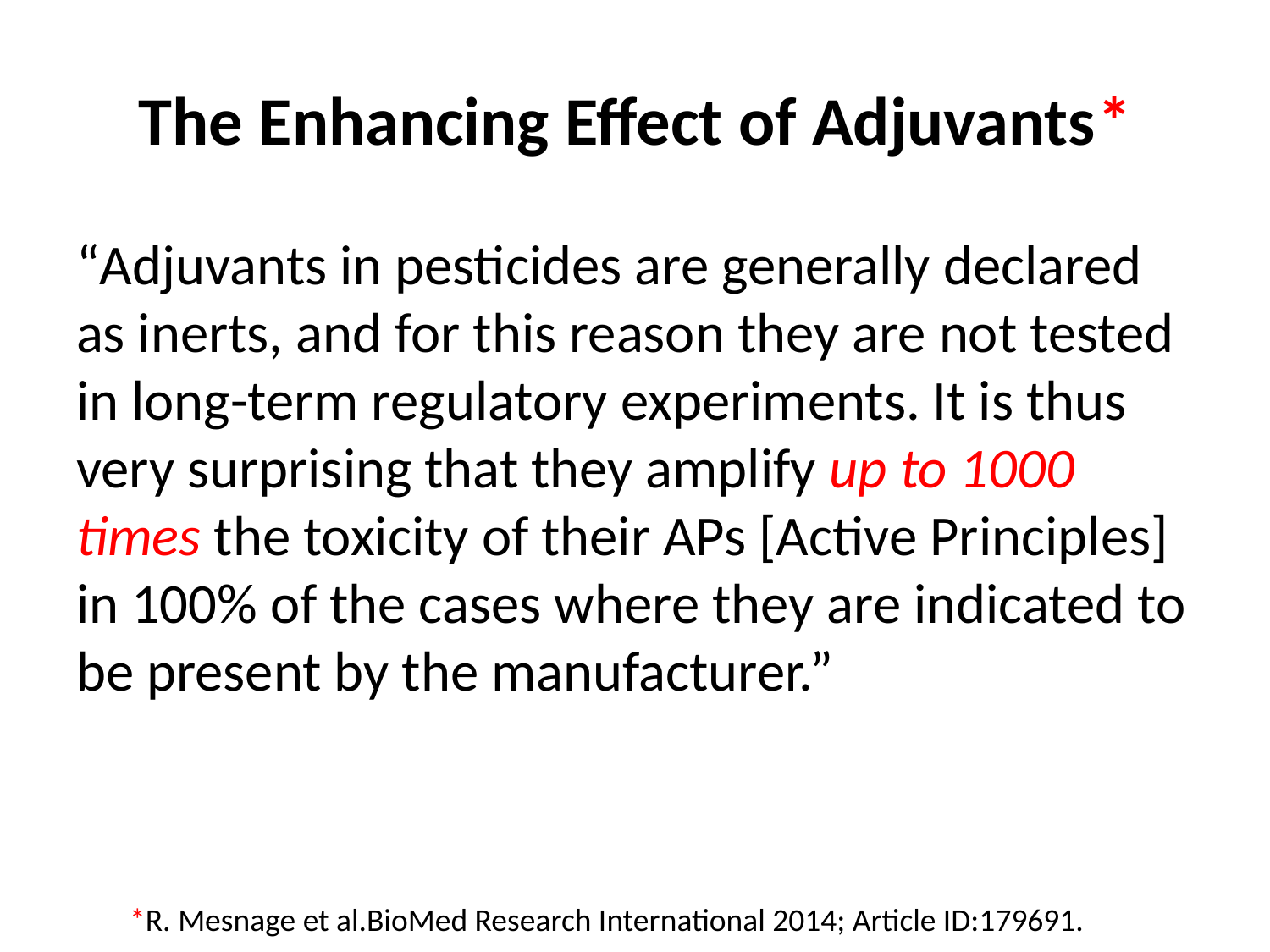

# The Enhancing Effect of Adjuvants*
“Adjuvants in pesticides are generally declared as inerts, and for this reason they are not tested in long-term regulatory experiments. It is thus very surprising that they amplify up to 1000 times the toxicity of their APs [Active Principles] in 100% of the cases where they are indicated to be present by the manufacturer.”

*R. Mesnage et al.BioMed Research International 2014; Article ID:179691.